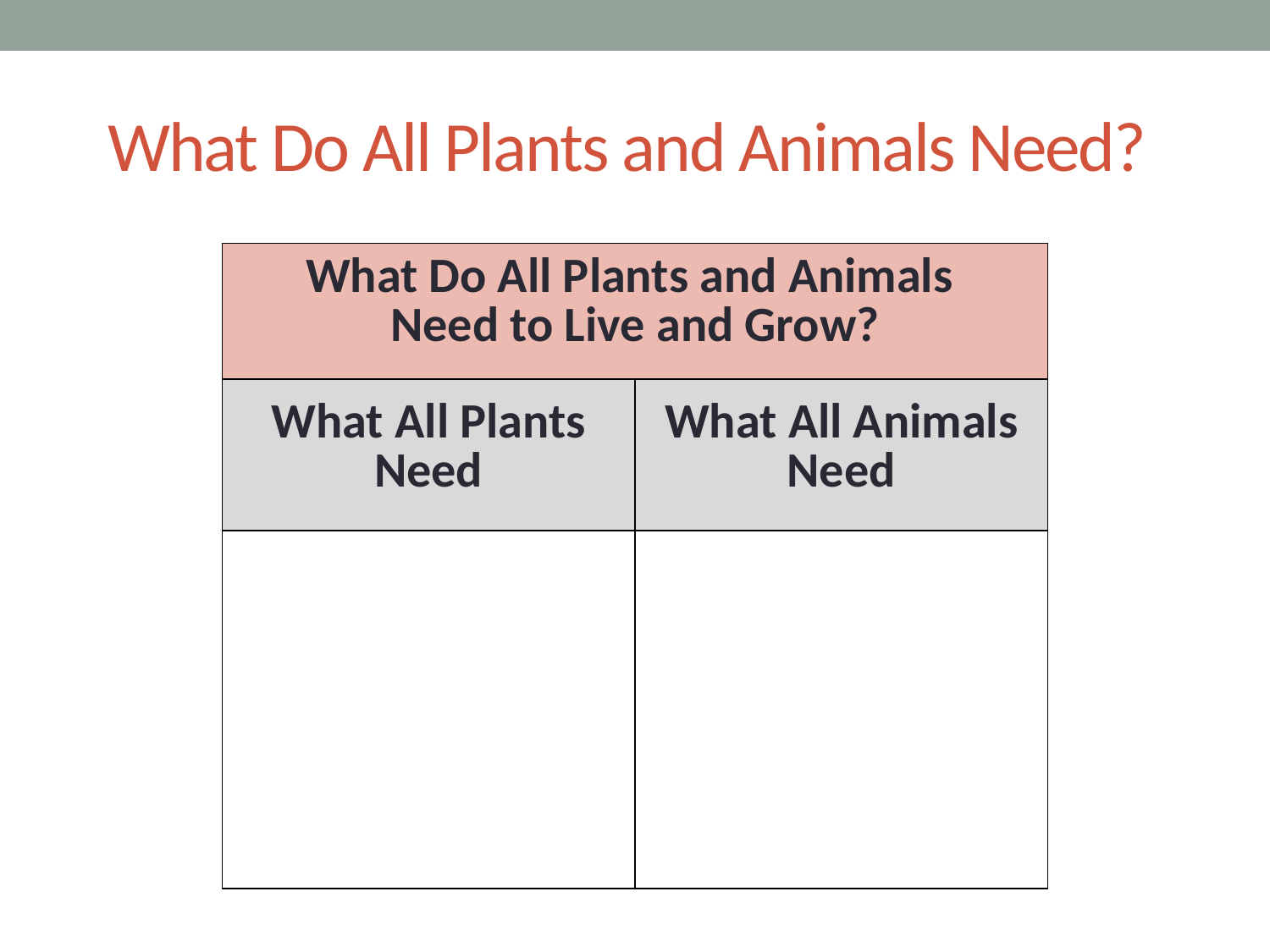

# What Do All Plants and Animals Need?
| What Do All Plants and Animals Need to Live and Grow? |  |
| --- | --- |
| What All Plants Need | What All Animals Need |
|  |  |